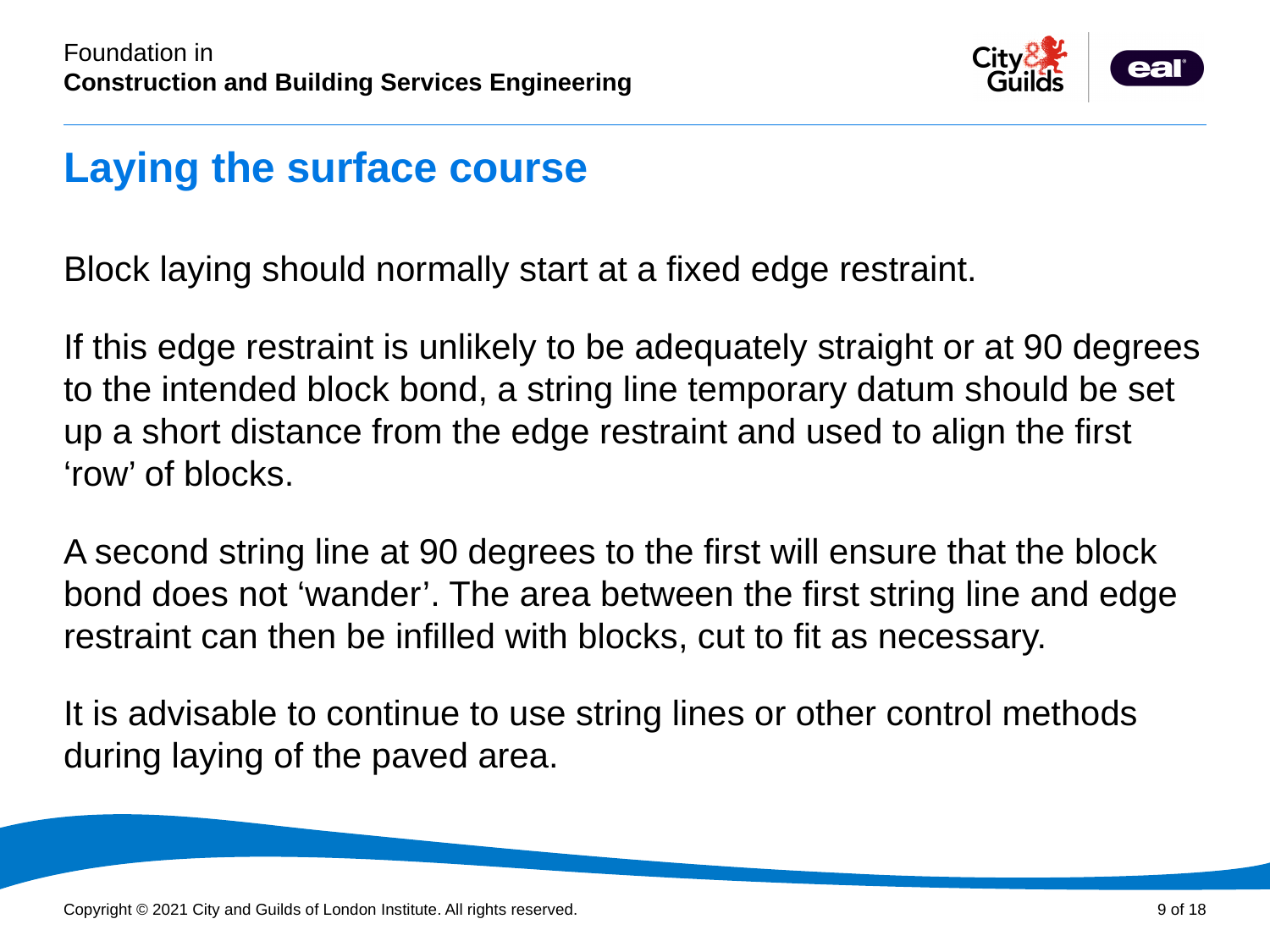

# Laying the surface course
Block laying should normally start at a fixed edge restraint.
If this edge restraint is unlikely to be adequately straight or at 90 degrees to the intended block bond, a string line temporary datum should be set up a short distance from the edge restraint and used to align the first ‘row’ of blocks.
A second string line at 90 degrees to the first will ensure that the block bond does not ‘wander’. The area between the first string line and edge restraint can then be infilled with blocks, cut to fit as necessary.
It is advisable to continue to use string lines or other control methods during laying of the paved area.